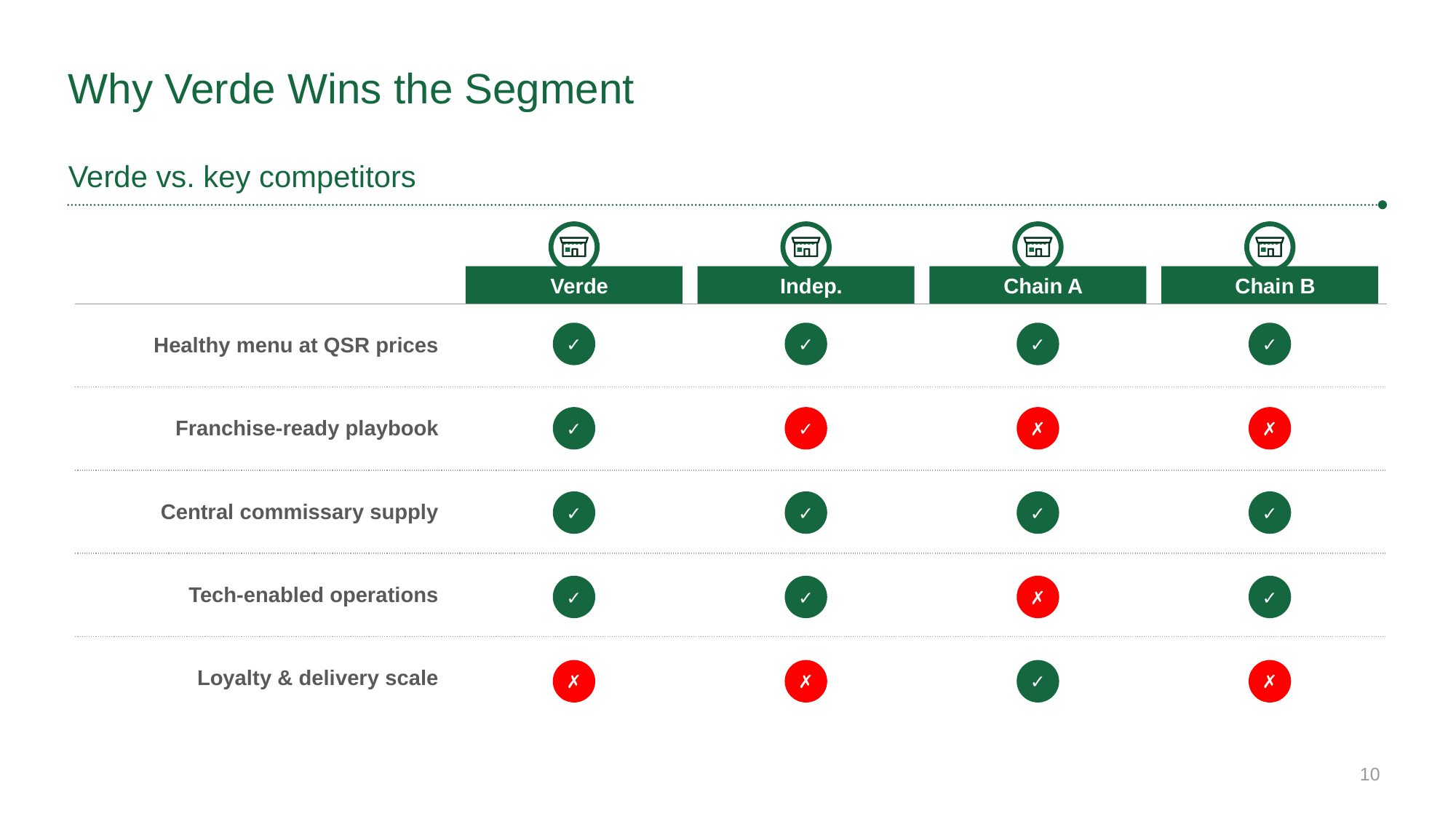

# Why Verde Wins the Segment
Verde vs. key competitors

Verde
Indep.
Chain A
Chain B
|  |  |  |  |  |
| --- | --- | --- | --- | --- |
| Healthy menu at QSR prices |  |  |  |  |
| Franchise-ready playbook |  |  |  |  |
| Central commissary supply |  |  |  |  |
| Tech-enabled operations |  |  |  |  |
| Loyalty & delivery scale |  |  |  |  |
✓
✓
✓
✓
✓
✓
✗
✗
✓
✓
✓
✓
✓
✓
✗
✓
✗
✗
✓
✗
10